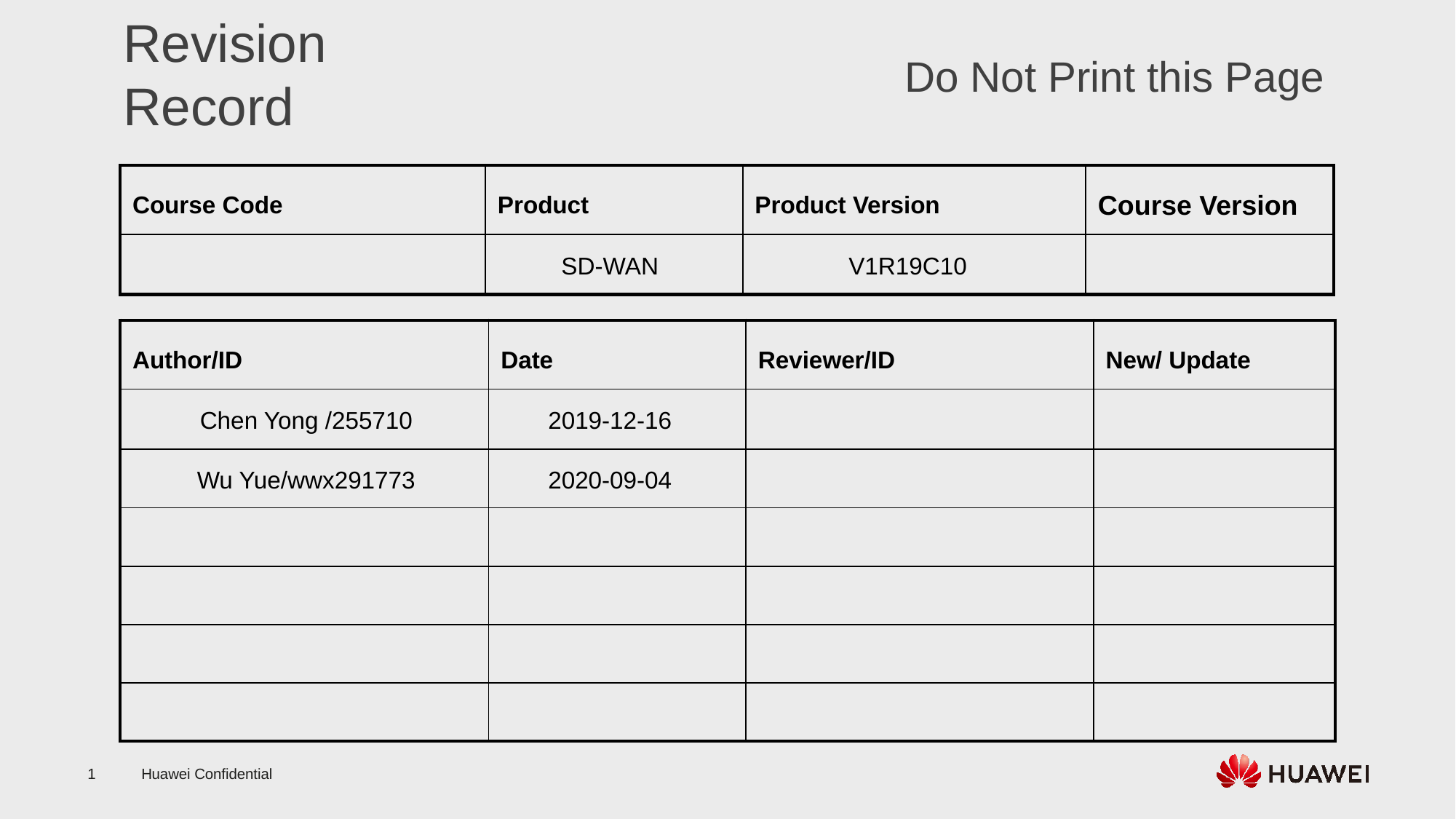

SD-WAN
V1R19C10

Chen Yong /255710
2019-12-16

Wu Yue/wwx291773
2020-09-04